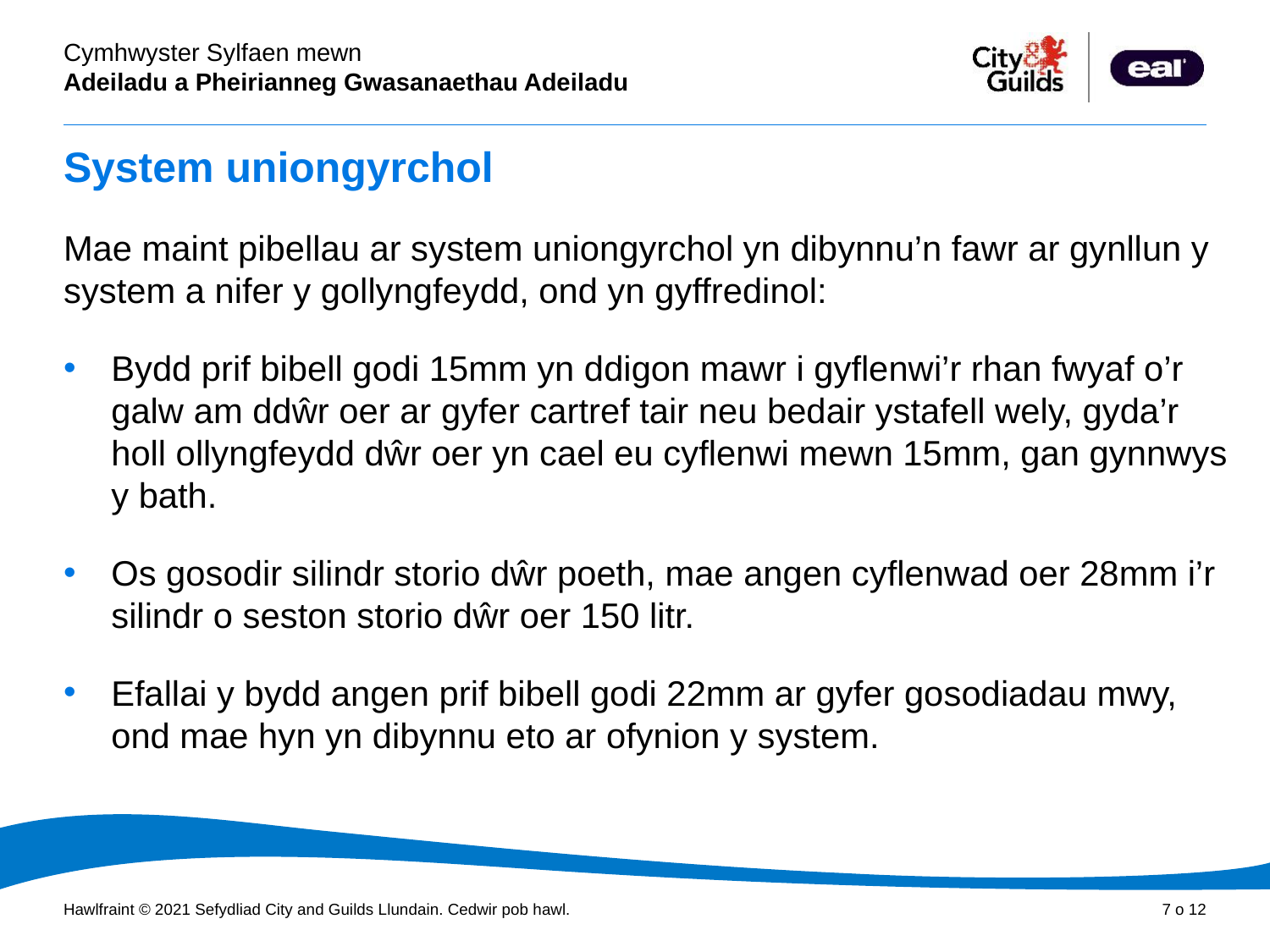

# System uniongyrchol
Mae maint pibellau ar system uniongyrchol yn dibynnu’n fawr ar gynllun y system a nifer y gollyngfeydd, ond yn gyffredinol:
Bydd prif bibell godi 15mm yn ddigon mawr i gyflenwi’r rhan fwyaf o’r galw am ddŵr oer ar gyfer cartref tair neu bedair ystafell wely, gyda’r holl ollyngfeydd dŵr oer yn cael eu cyflenwi mewn 15mm, gan gynnwys y bath.
Os gosodir silindr storio dŵr poeth, mae angen cyflenwad oer 28mm i’r silindr o seston storio dŵr oer 150 litr.
Efallai y bydd angen prif bibell godi 22mm ar gyfer gosodiadau mwy, ond mae hyn yn dibynnu eto ar ofynion y system.